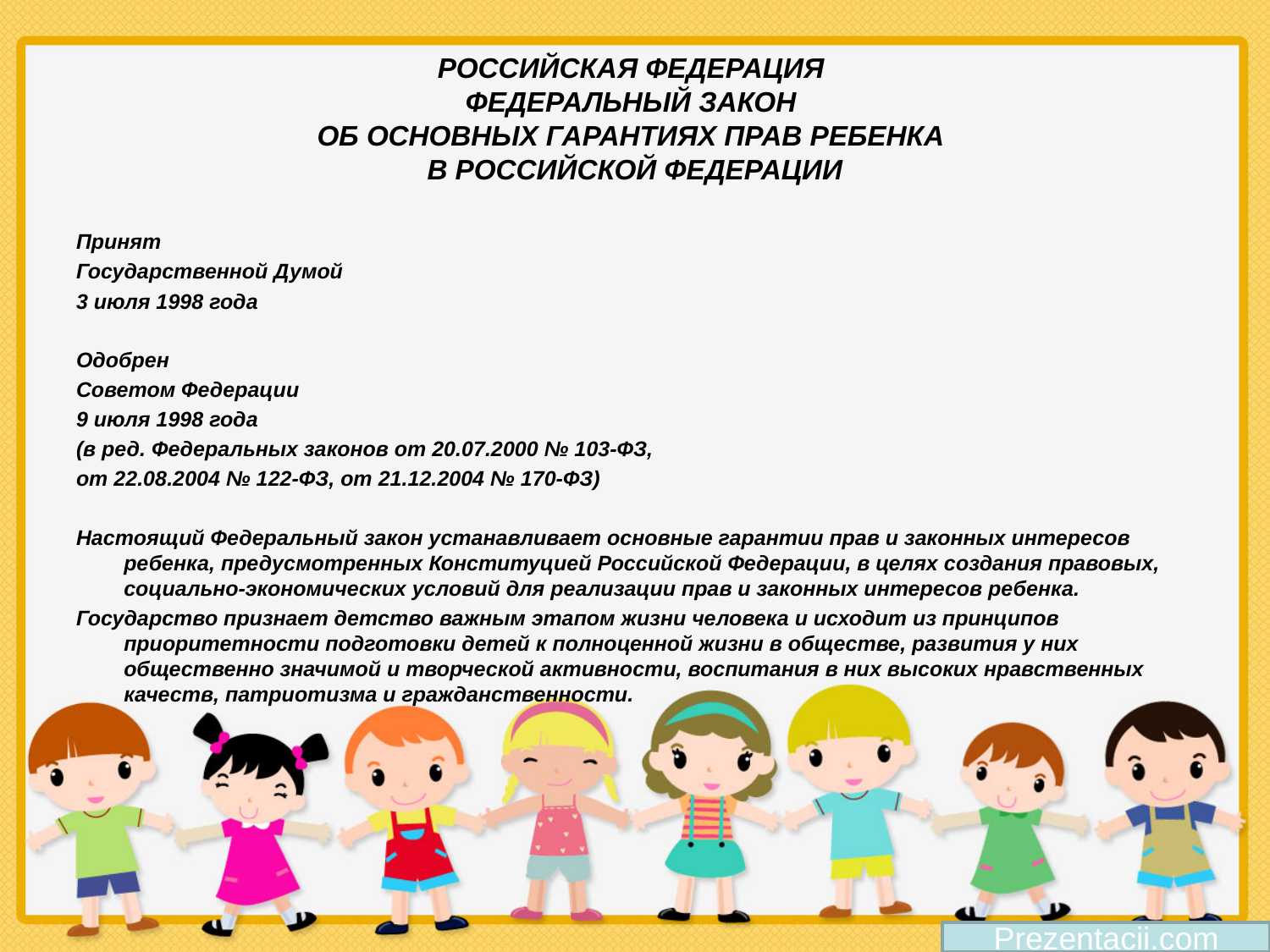

# РОССИЙСКАЯ ФЕДЕРАЦИЯ ФЕДЕРАЛЬНЫЙ ЗАКОН ОБ ОСНОВНЫХ ГАРАНТИЯХ ПРАВ РЕБЕНКА В РОССИЙСКОЙ ФЕДЕРАЦИИ
Принят
Государственной Думой
3 июля 1998 года

Одобрен
Советом Федерации
9 июля 1998 года
(в ред. Федеральных законов от 20.07.2000 № 103-ФЗ,
от 22.08.2004 № 122-ФЗ, от 21.12.2004 № 170-ФЗ)

Настоящий Федеральный закон устанавливает основные гарантии прав и законных интересов ребенка, предусмотренных Конституцией Российской Федерации, в целях создания правовых, социально-экономических условий для реализации прав и законных интересов ребенка.
Государство признает детство важным этапом жизни человека и исходит из принципов приоритетности подготовки детей к полноценной жизни в обществе, развития у них общественно значимой и творческой активности, воспитания в них высоких нравственных качеств, патриотизма и гражданственности.

Prezentacii.com